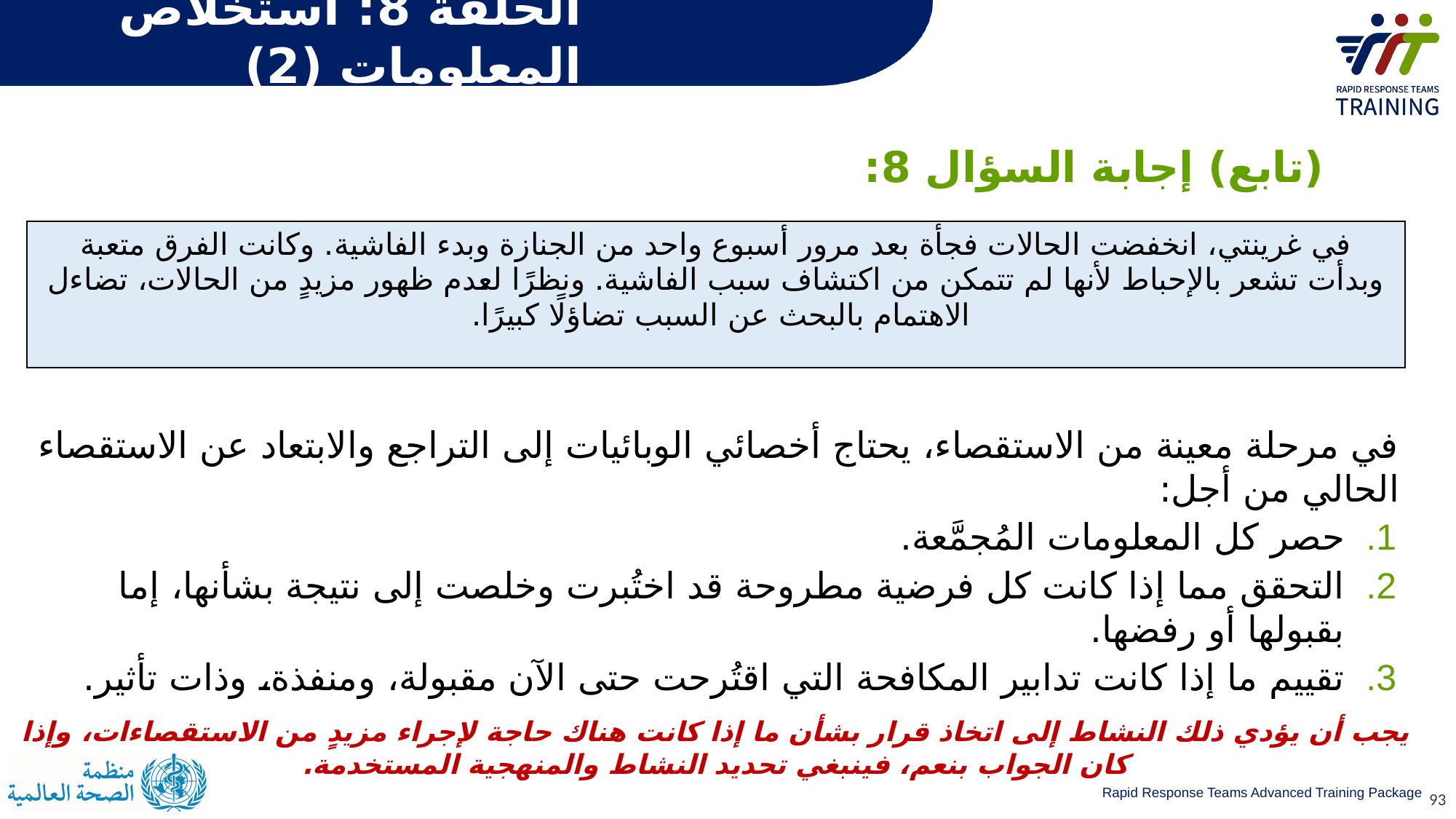

# الحلقة 8: استخلاص المعلومات (2)
(تابع) إجابة السؤال 8:
| في غرينتي، انخفضت الحالات فجأة بعد مرور أسبوع واحد من الجنازة وبدء الفاشية. وكانت الفرق متعبة وبدأت تشعر بالإحباط لأنها لم تتمكن من اكتشاف سبب الفاشية. ونظرًا لعدم ظهور مزيدٍ من الحالات، تضاءل الاهتمام بالبحث عن السبب تضاؤلًا كبيرًا. |
| --- |
في مرحلة معينة من الاستقصاء، يحتاج أخصائي الوبائيات إلى التراجع والابتعاد عن الاستقصاء الحالي من أجل:
حصر كل المعلومات المُجمَّعة.
التحقق مما إذا كانت كل فرضية مطروحة قد اختُبرت وخلصت إلى نتيجة بشأنها، إما بقبولها أو رفضها.
تقييم ما إذا كانت تدابير المكافحة التي اقتُرحت حتى الآن مقبولة، ومنفذة، وذات تأثير.

يجب أن يؤدي ذلك النشاط إلى اتخاذ قرار بشأن ما إذا كانت هناك حاجة لإجراء مزيدٍ من الاستقصاءات، وإذا كان الجواب بنعم، فينبغي تحديد النشاط والمنهجية المستخدمة.